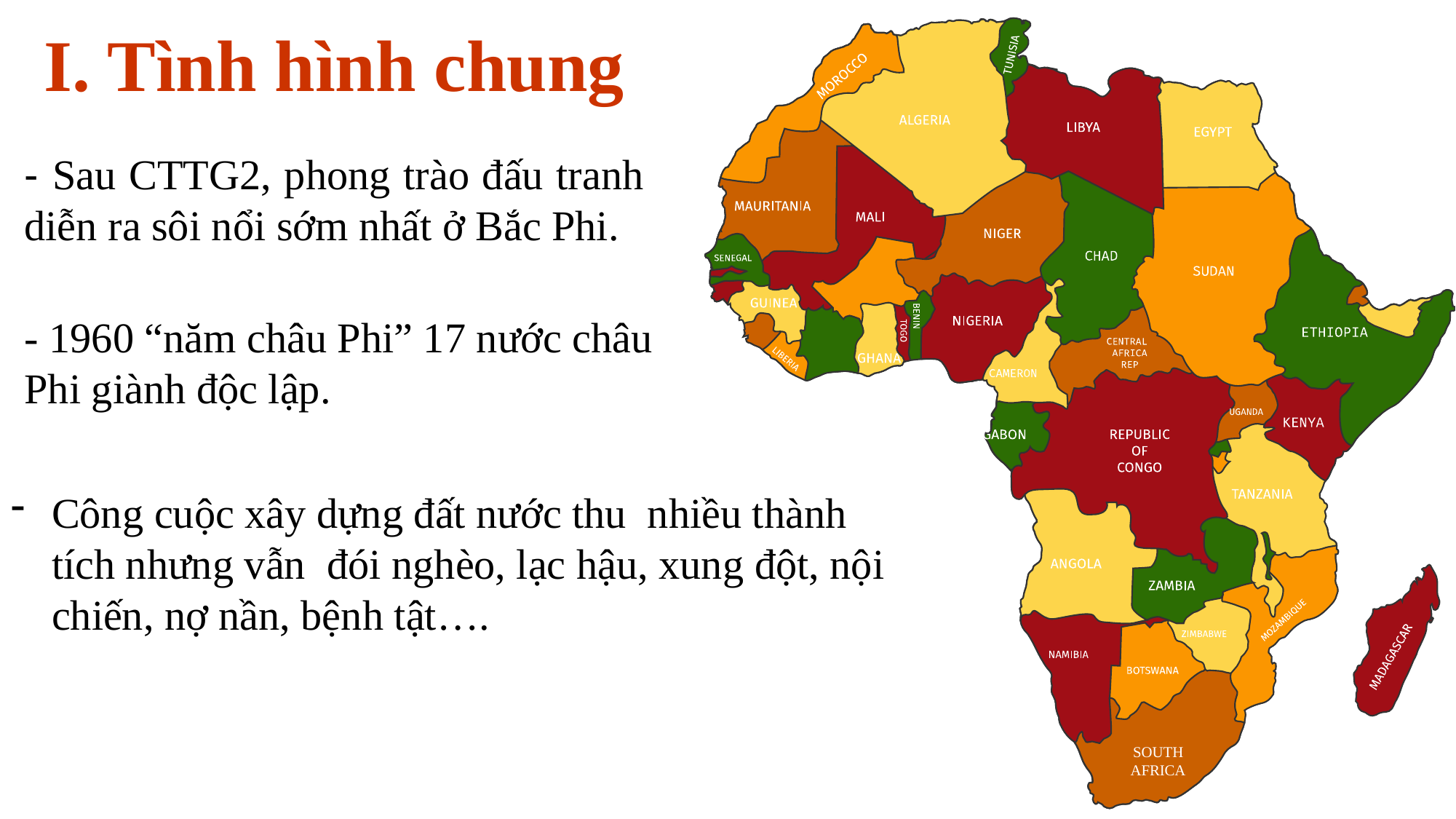

I. Tình hình chung

SOUTH AFRICA
- Sau CTTG2, phong trào đấu tranh diễn ra sôi nổi sớm nhất ở Bắc Phi.
- 1960 “năm châu Phi” 17 nước châu Phi giành độc lập.
Công cuộc xây dựng đất nước thu  nhiều thành tích nhưng vẫn  đói nghèo, lạc hậu, xung đột, nội chiến, nợ nần, bệnh tật….